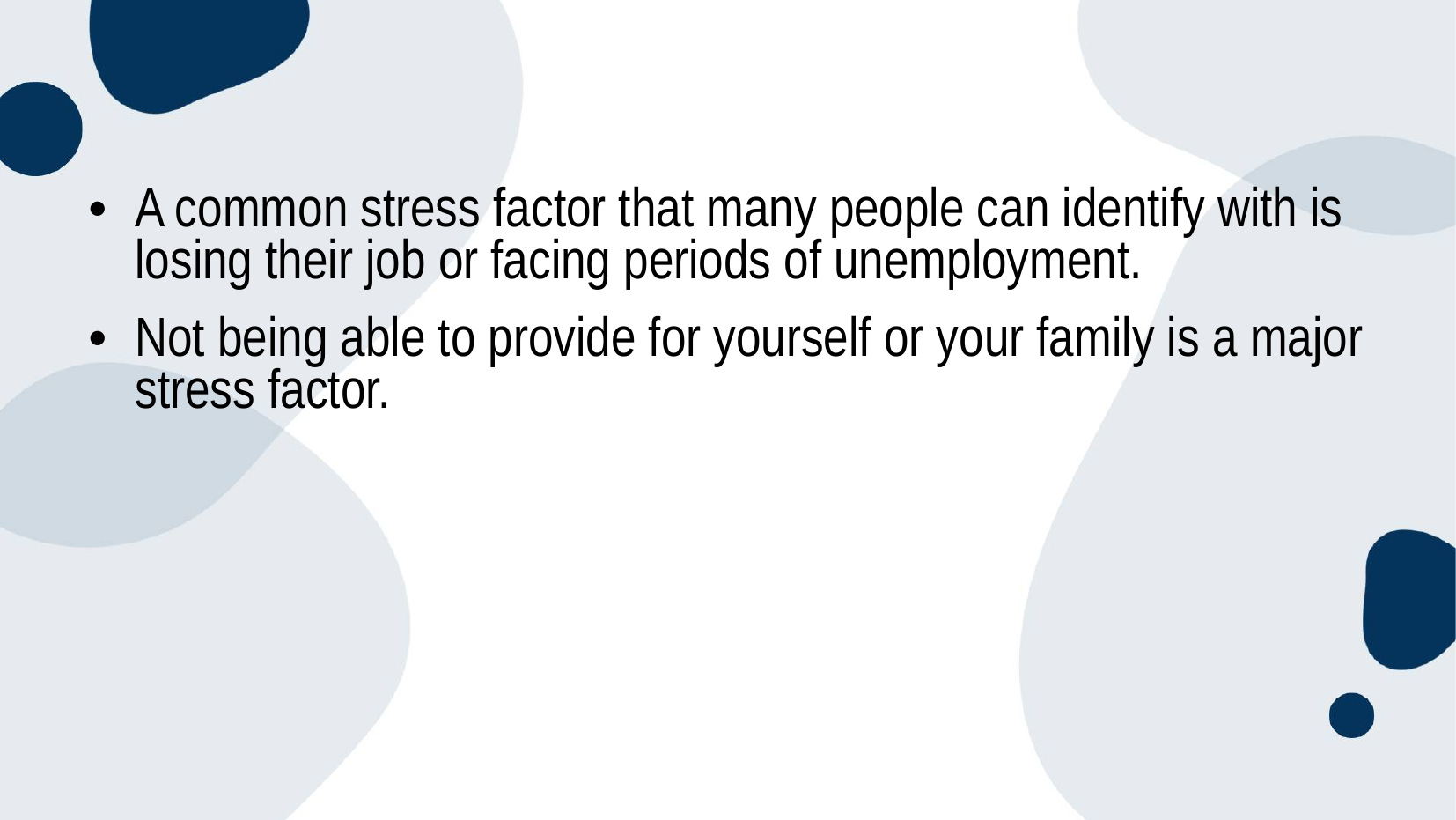

A common stress factor that many people can identify with is losing their job or facing periods of unemployment.
Not being able to provide for yourself or your family is a major stress factor.